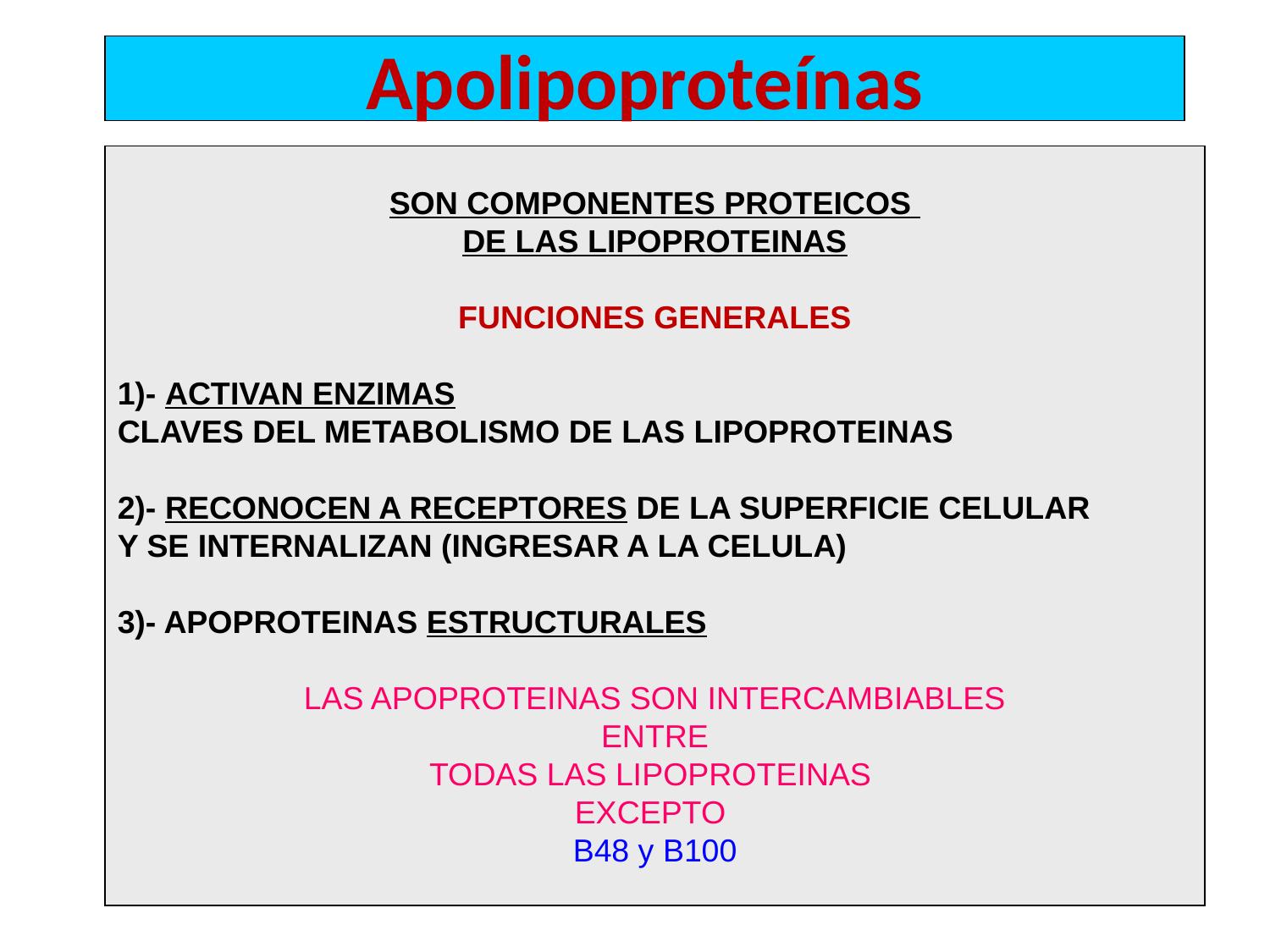

# Apolipoproteínas
SON COMPONENTES PROTEICOS
DE LAS LIPOPROTEINAS

FUNCIONES GENERALES

1)- ACTIVAN ENZIMAS
CLAVES DEL METABOLISMO DE LAS LIPOPROTEINAS

2)- RECONOCEN A RECEPTORES DE LA SUPERFICIE CELULAR
Y SE INTERNALIZAN (INGRESAR A LA CELULA)

3)- APOPROTEINAS ESTRUCTURALES

LAS APOPROTEINAS SON INTERCAMBIABLES
 ENTRE
TODAS LAS LIPOPROTEINAS
EXCEPTO
B48 y B100